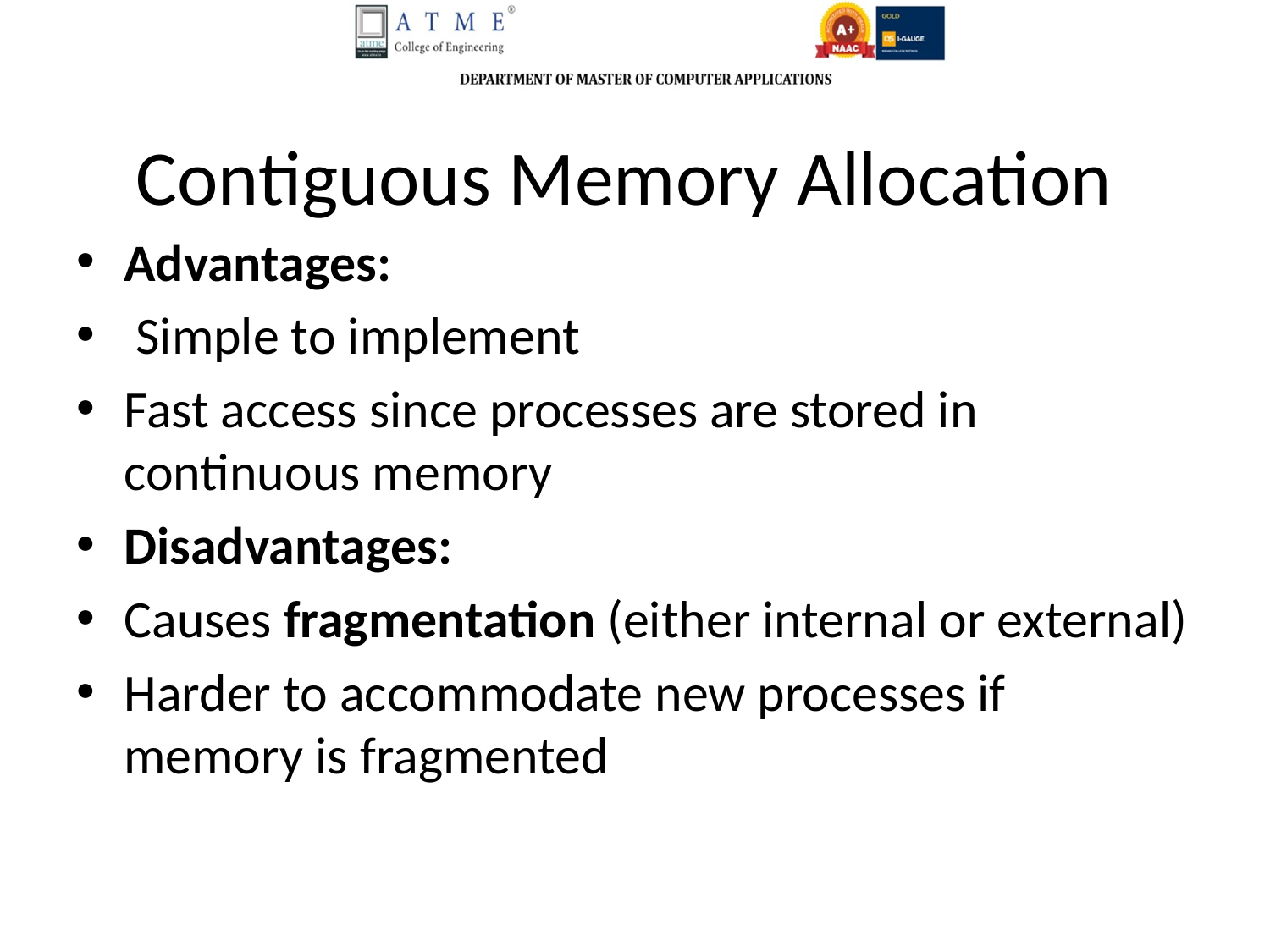

# Contiguous Memory Allocation
Advantages:
 Simple to implement
Fast access since processes are stored in continuous memory
Disadvantages:
Causes fragmentation (either internal or external)
Harder to accommodate new processes if memory is fragmented